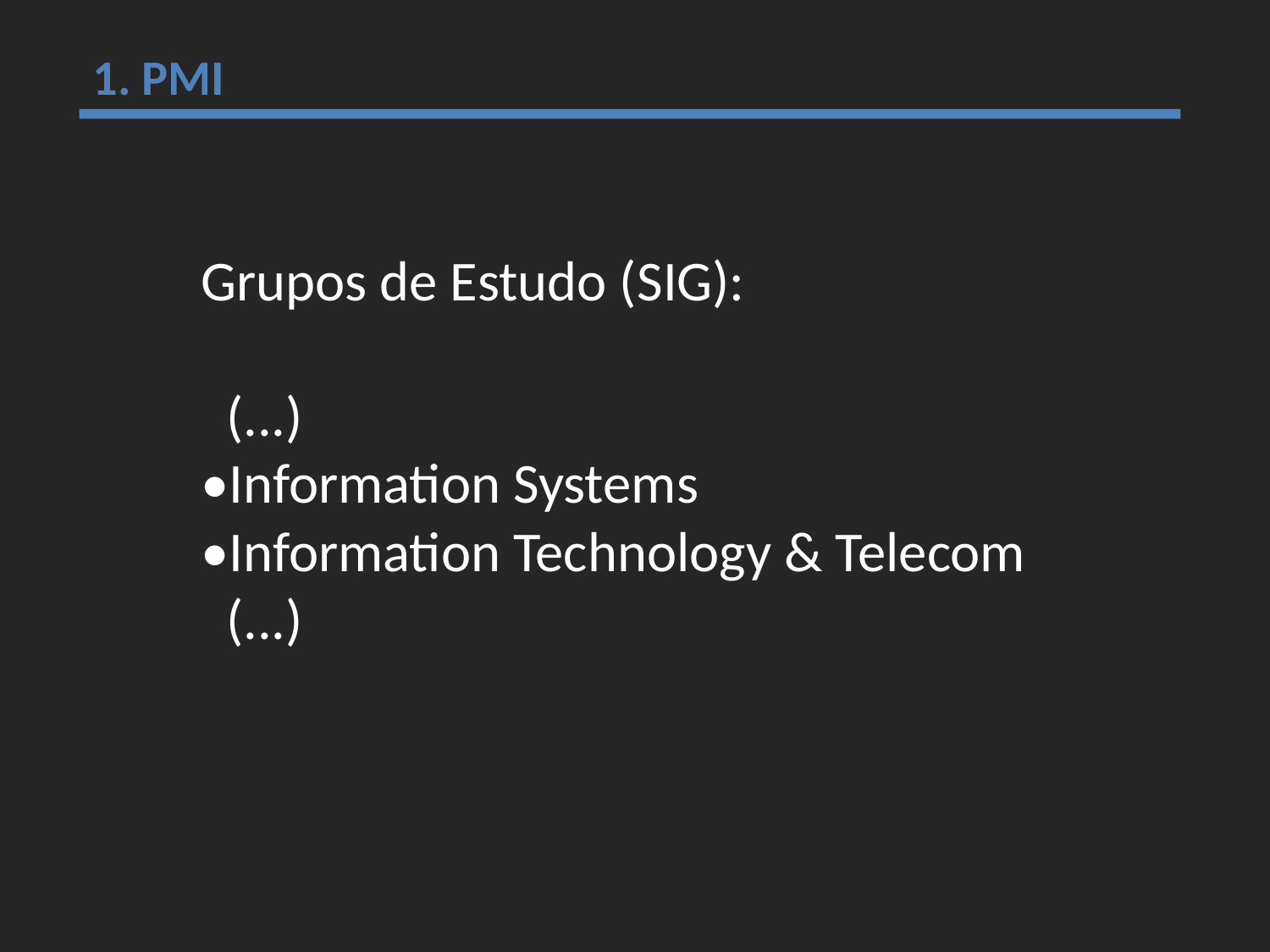

1. PMI

Grupos de Estudo (SIG):

  (...)
•Information Systems
•Information Technology & Telecom
  (...)